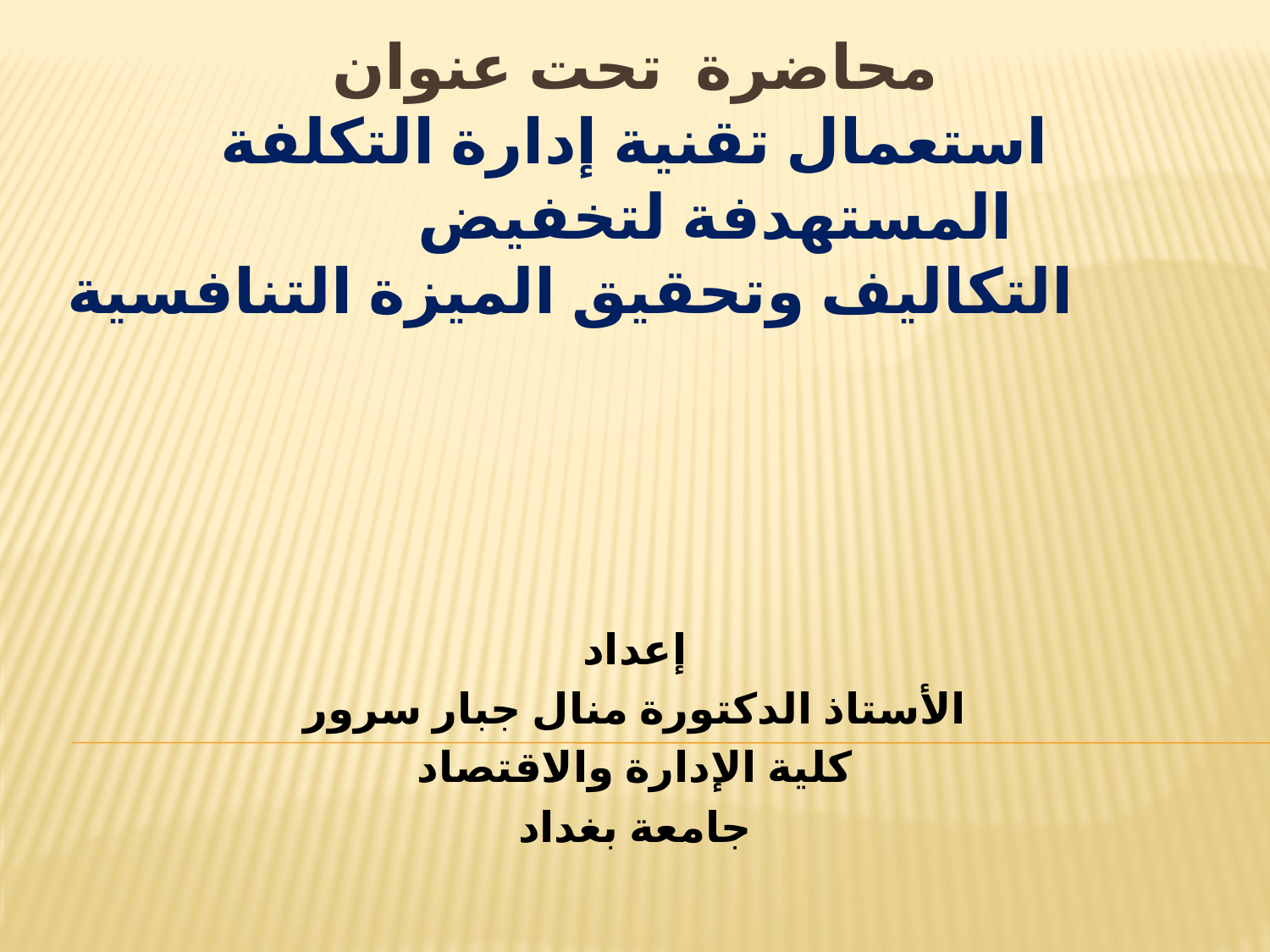

# محاضرة  تحت عنوان استعمال تقنية إدارة التكلفة المستهدفة لتخفيض التكاليف وتحقيق الميزة التنافسية
إعداد
الأستاذ الدكتورة منال جبار سرور
كلية الإدارة والاقتصاد
جامعة بغداد